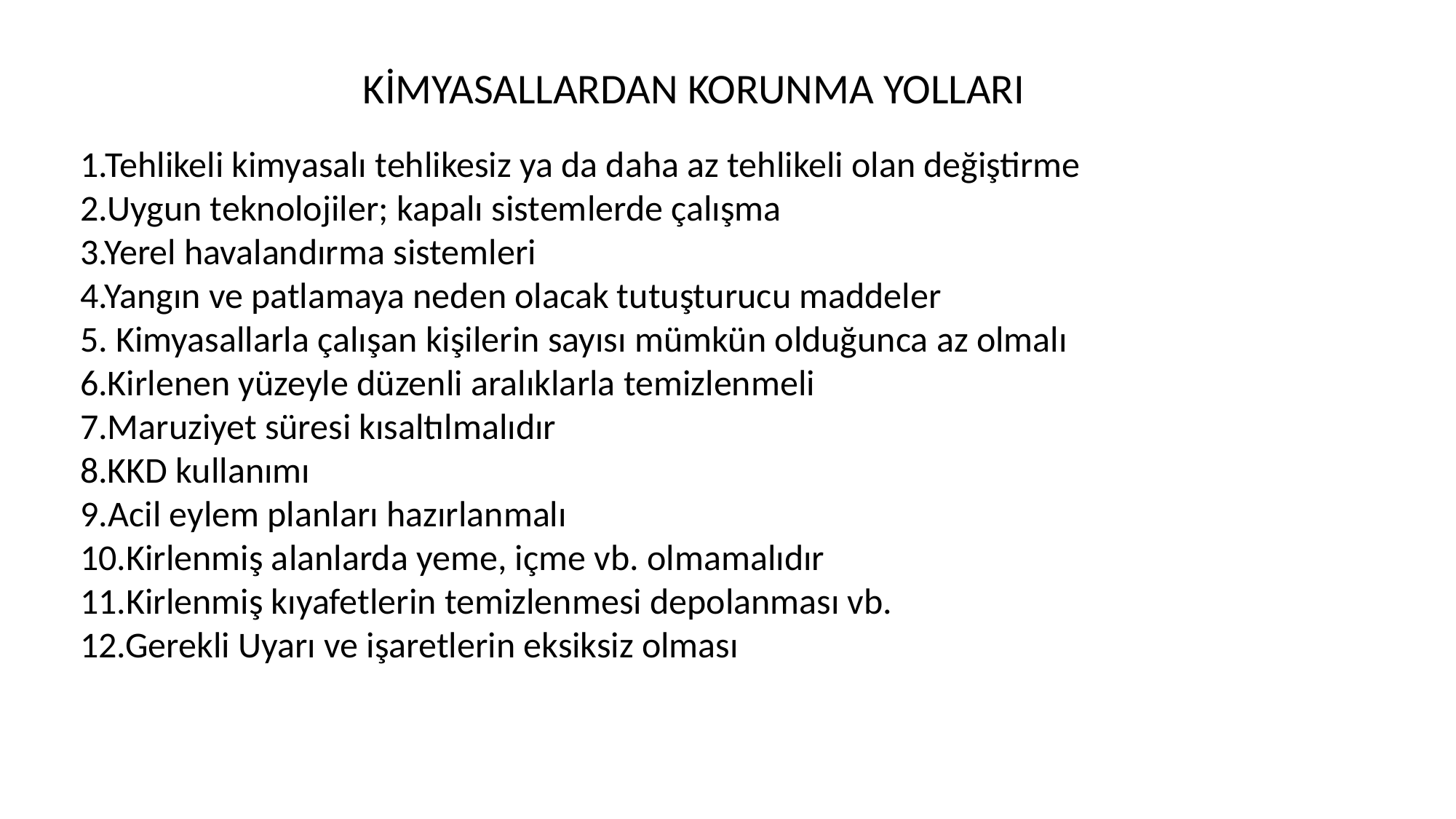

KİMYASALLARDAN KORUNMA YOLLARI
1.Tehlikeli kimyasalı tehlikesiz ya da daha az tehlikeli olan değiştirme
2.Uygun teknolojiler; kapalı sistemlerde çalışma
3.Yerel havalandırma sistemleri
4.Yangın ve patlamaya neden olacak tutuşturucu maddeler
5. Kimyasallarla çalışan kişilerin sayısı mümkün olduğunca az olmalı
6.Kirlenen yüzeyle düzenli aralıklarla temizlenmeli
7.Maruziyet süresi kısaltılmalıdır
8.KKD kullanımı
9.Acil eylem planları hazırlanmalı
10.Kirlenmiş alanlarda yeme, içme vb. olmamalıdır
11.Kirlenmiş kıyafetlerin temizlenmesi depolanması vb.
12.Gerekli Uyarı ve işaretlerin eksiksiz olması